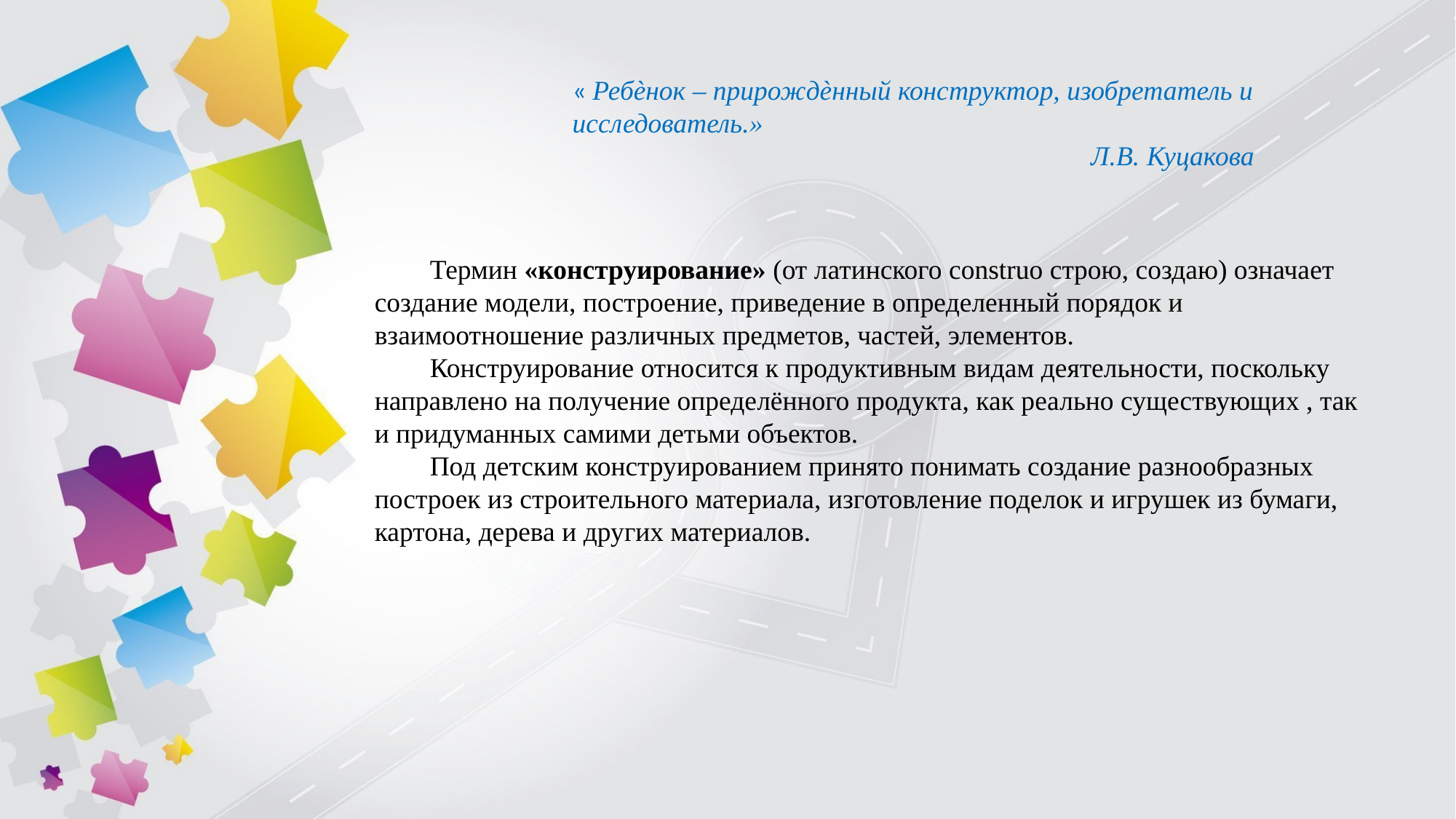

« Ребѐнок – прирождѐнный конструктор, изобретатель и исследователь.»
                                                                           Л.В. Куцакова
        Термин «конструирование» (от латинского construo строю, создаю) означает создание модели, построение, приведение в определенный порядок и взаимоотношение различных предметов, частей, элементов.
        Конструирование относится к продуктивным видам деятельности, поскольку направлено на получение определённого продукта, как реально существующих , так
и придуманных самими детьми объектов.
        Под детским конструированием принято понимать создание разнообразных построек из строительного материала, изготовление поделок и игрушек из бумаги,
картона, дерева и других материалов.